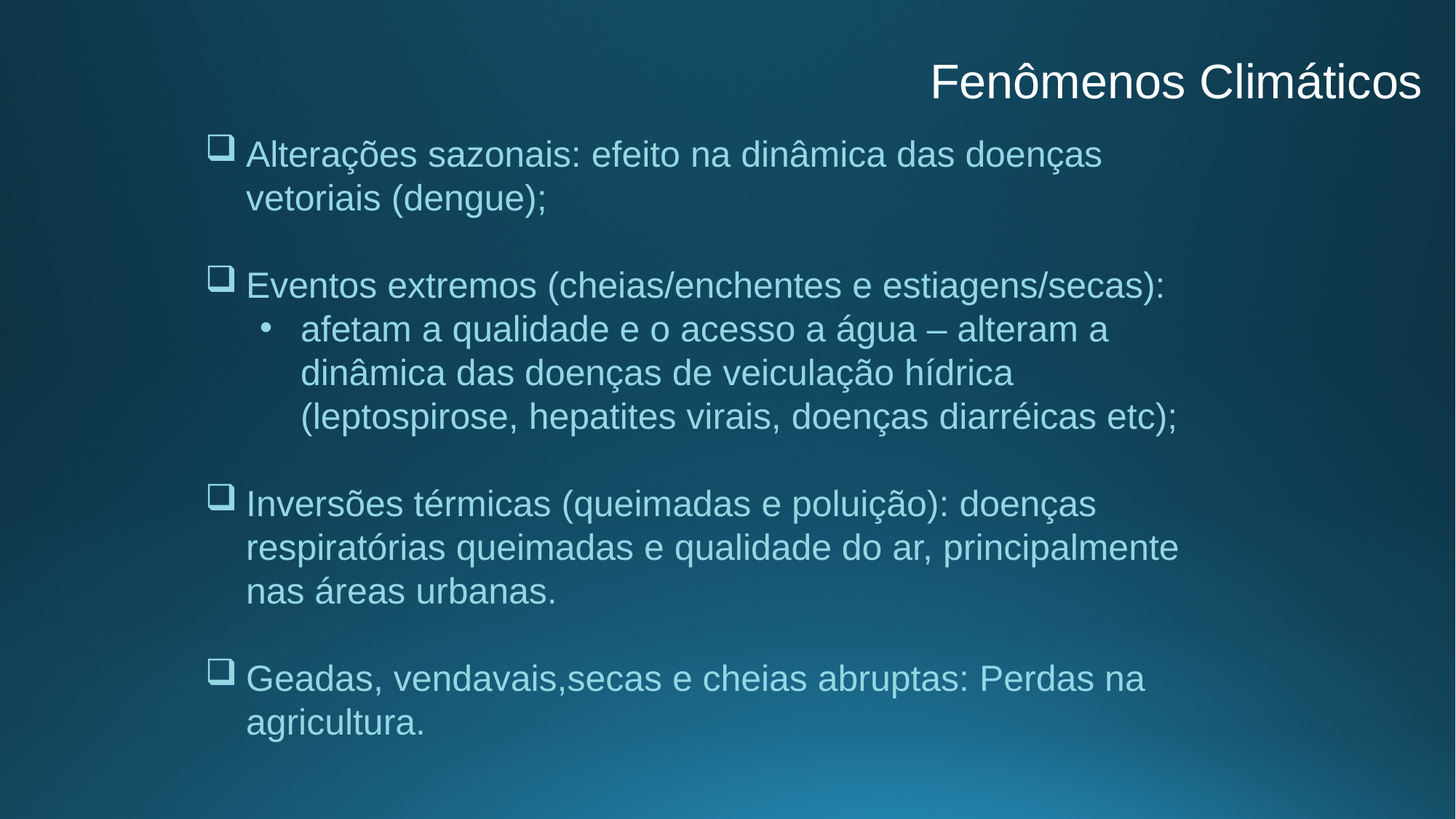

Fenômenos Climáticos
Alterações sazonais: efeito na dinâmica das doenças vetoriais (dengue);

Eventos extremos (cheias/enchentes e estiagens/secas):
afetam a qualidade e o acesso a água – alteram a dinâmica das doenças de veiculação hídrica (leptospirose, hepatites virais, doenças diarréicas etc);

Inversões térmicas (queimadas e poluição): doenças respiratórias queimadas e qualidade do ar, principalmente nas áreas urbanas.

Geadas, vendavais,secas e cheias abruptas: Perdas na agricultura.